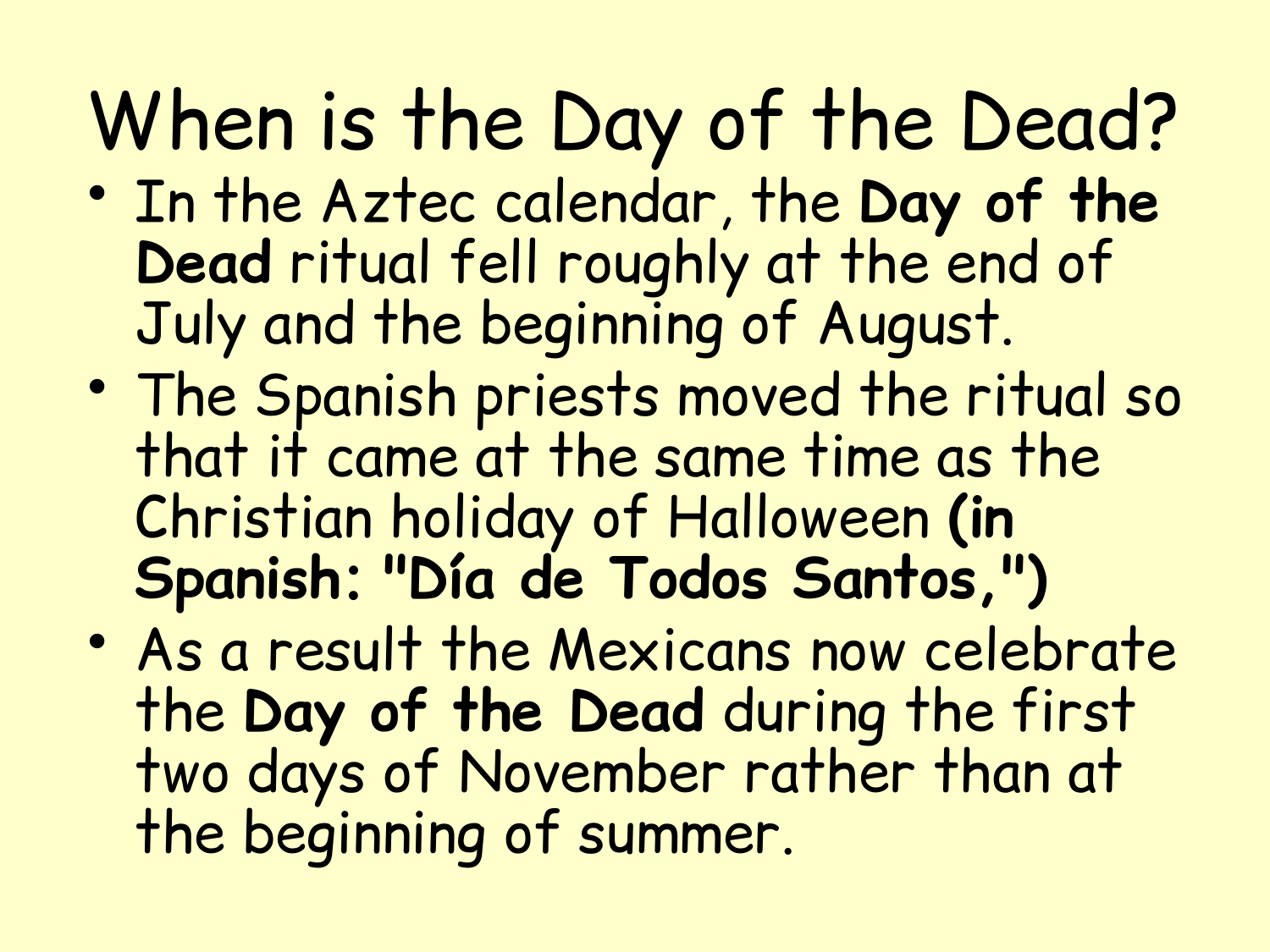

# When is the Day of the Dead?
In the Aztec calendar, the Day of the Dead ritual fell roughly at the end of July and the beginning of August.
The Spanish priests moved the ritual so that it came at the same time as the Christian holiday of Halloween (in Spanish: "Día de Todos Santos,")
As a result the Mexicans now celebrate the Day of the Dead during the first two days of November rather than at the beginning of summer.